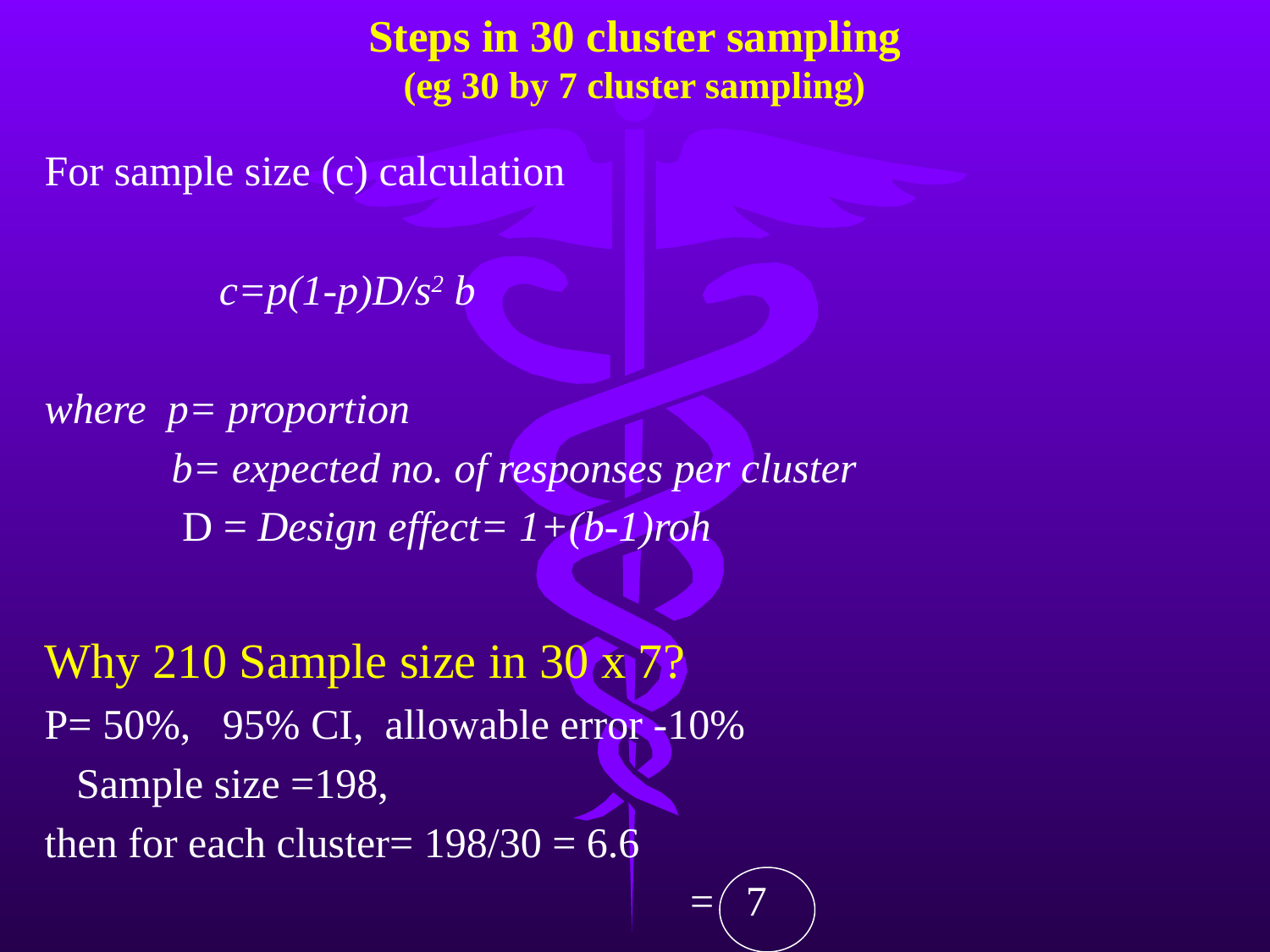

# Steps in 30 cluster sampling (eg 30 by 7 cluster sampling)
For sample size (c) calculation

 		c=p(1-p)D/s2 b

where  p= proportion
            b= expected no. of responses per cluster
             D = Design effect= 1+(b-1)roh

Why 210 Sample size in 30 x 7?
P= 50%,   95% CI,  allowable error -10%
   Sample size =198,
then for each cluster= 198/30 = 6.6
                                                             =   7